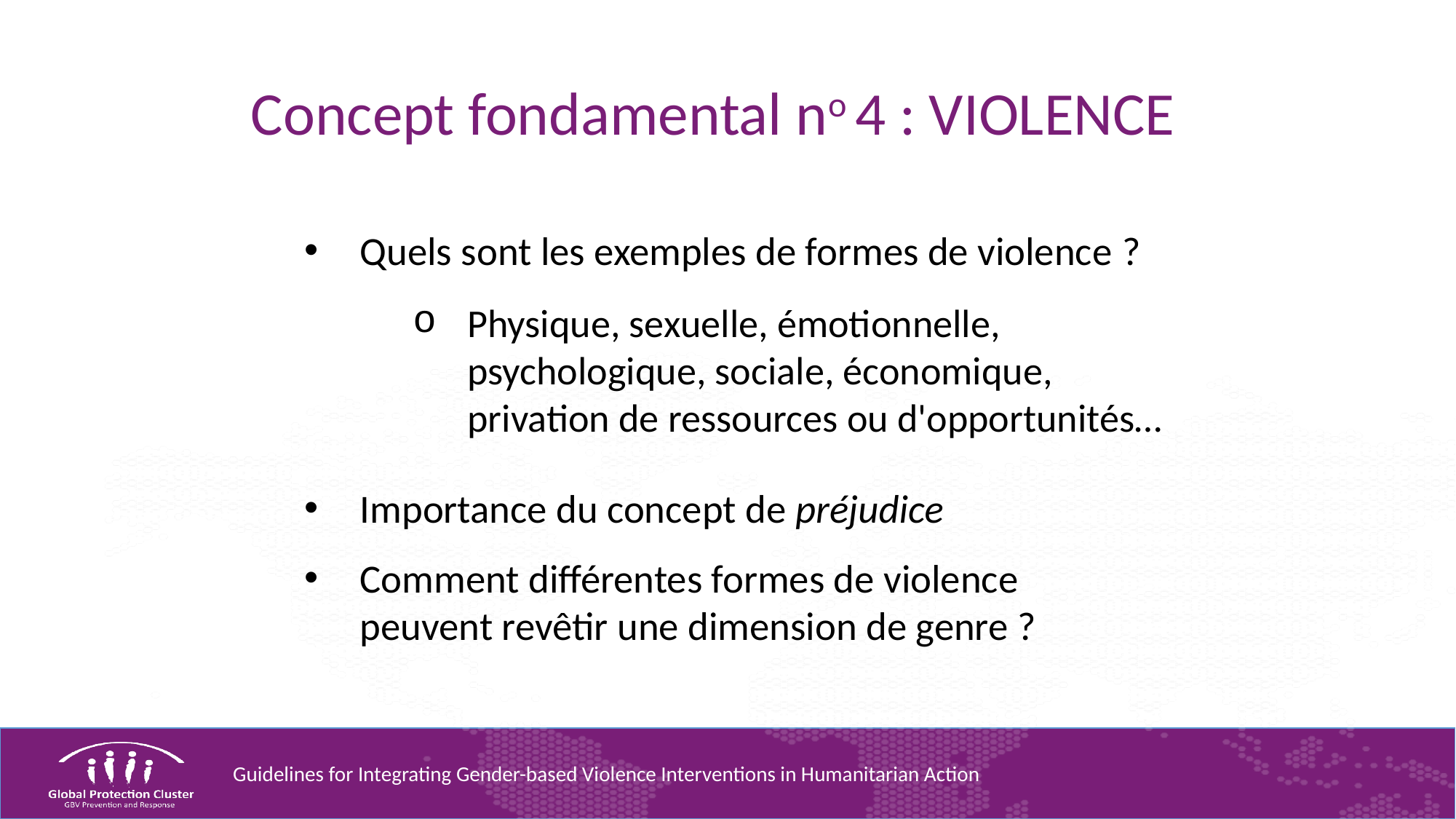

Concept fondamental no 4 : VIOLENCE

Quels sont les exemples de formes de violence ?

Importance du concept de préjudice

Comment différentes formes de violence peuvent revêtir une dimension de genre ?
Physique, sexuelle, émotionnelle, psychologique, sociale, économique, privation de ressources ou d'opportunités…